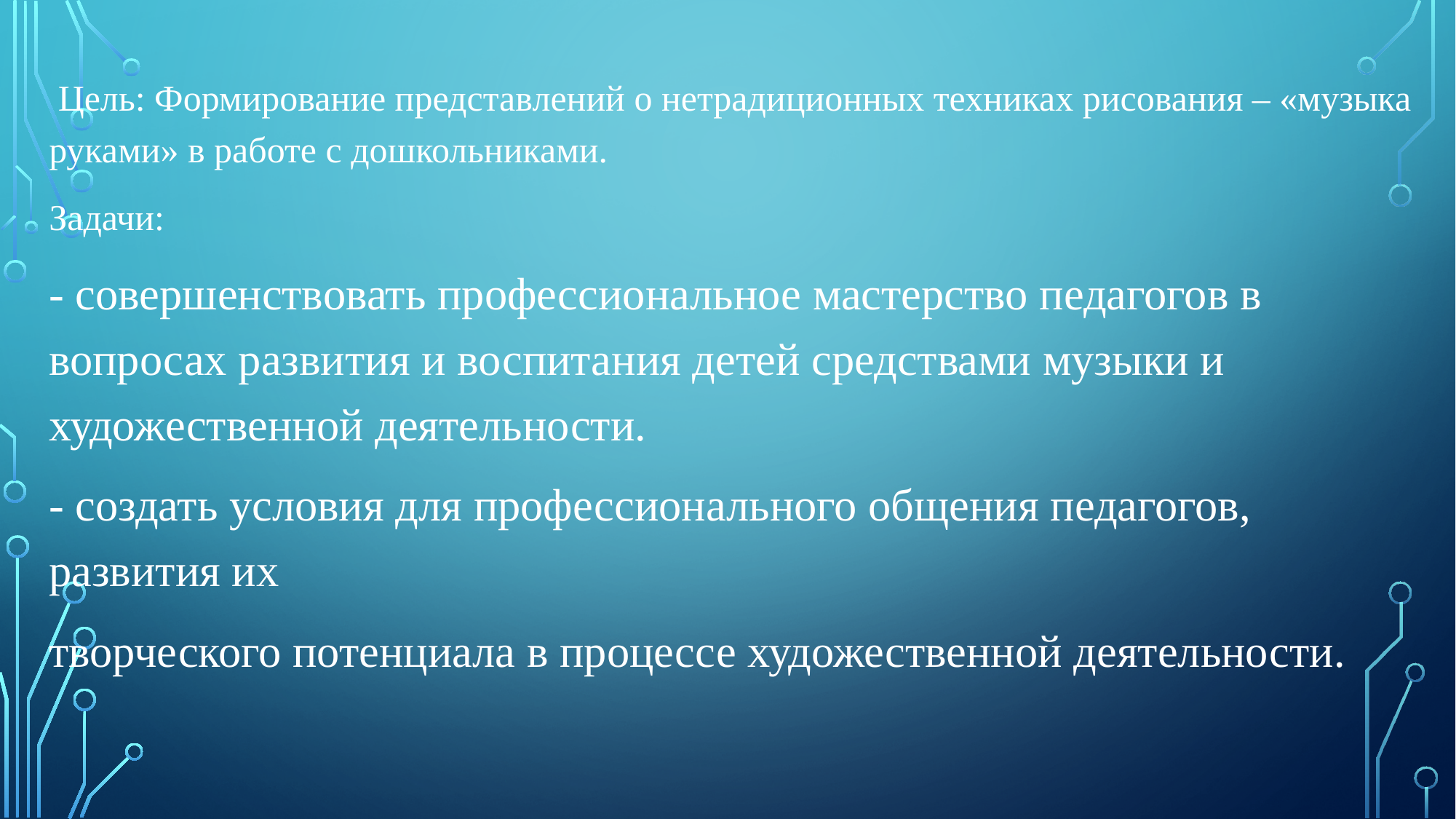

Цель: Формирование представлений о нетрадиционных техниках рисования – «музыка руками» в работе с дошкольниками.
Задачи:
- совершенствовать профессиональное мастерство педагогов в вопросах развития и воспитания детей средствами музыки и художественной деятельности.
- создать условия для профессионального общения педагогов, развития их
творческого потенциала в процессе художественной деятельности.